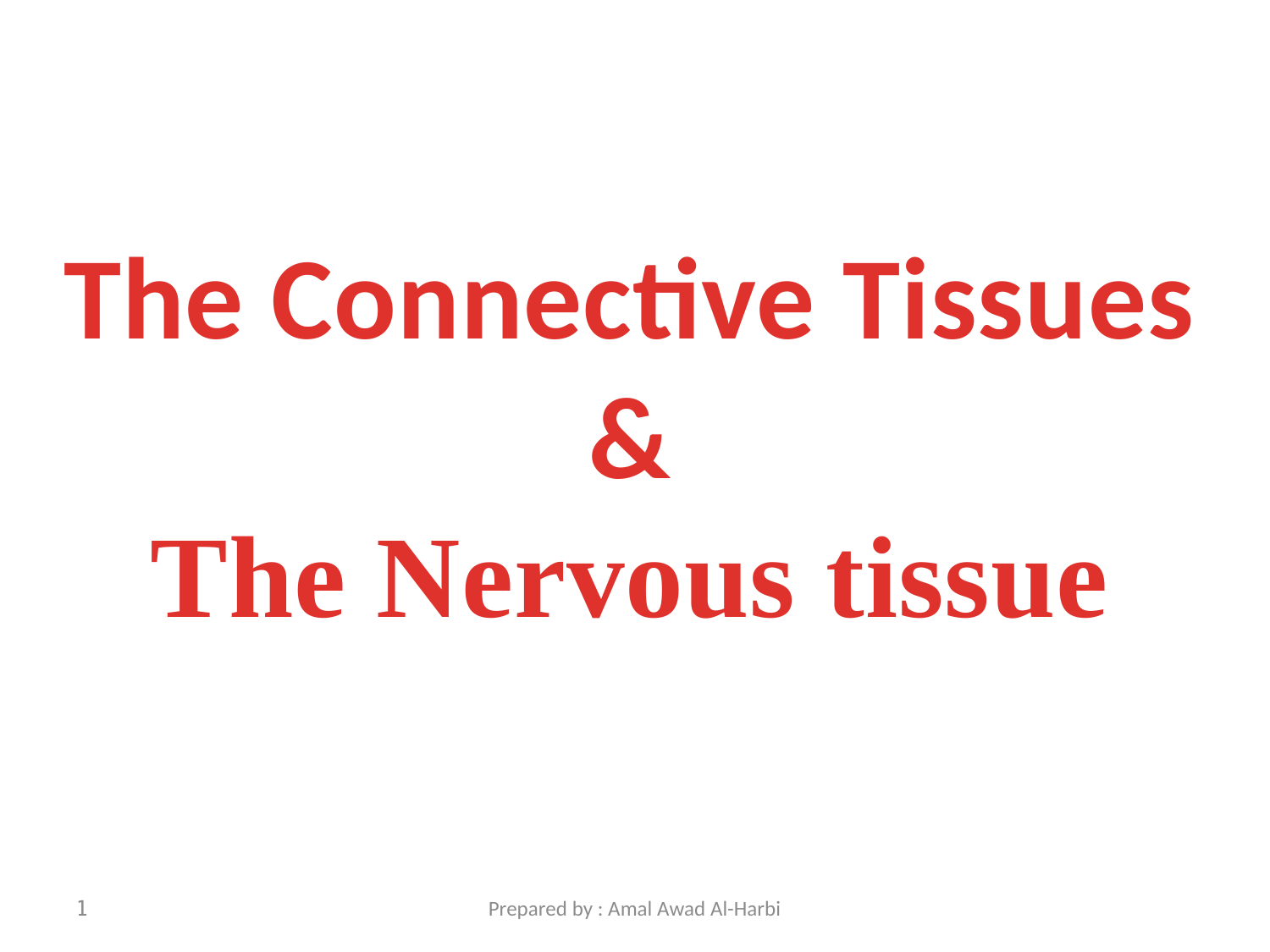

The Connective Tissues
&
The Nervous tissue
1
Prepared by : Amal Awad Al-Harbi